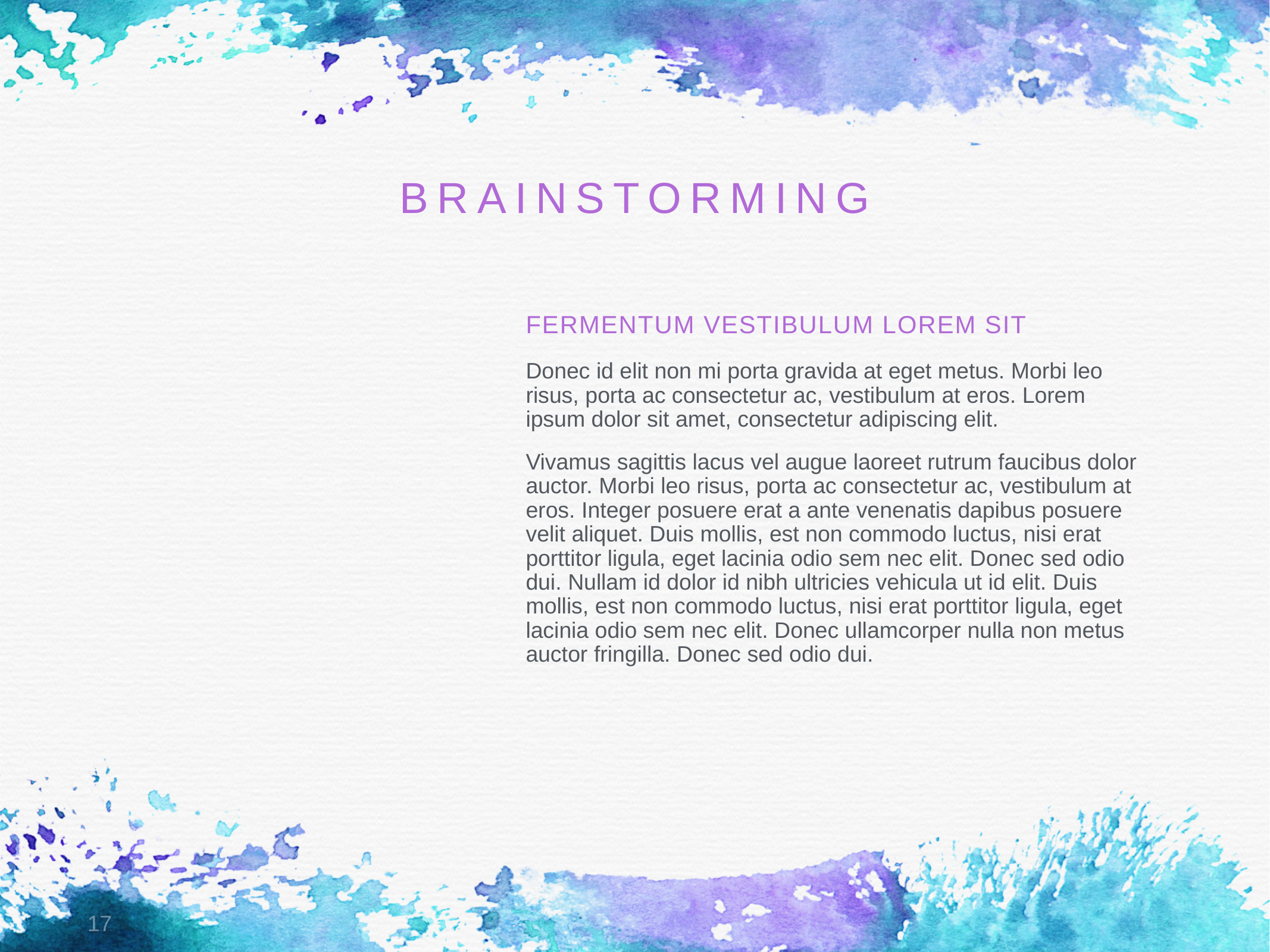

# BRAINSTORMING

Fermentum Vestibulum Lorem Sit

Donec id elit non mi porta gravida at eget metus. Morbi leo risus, porta ac consectetur ac, vestibulum at eros. Lorem ipsum dolor sit amet, consectetur adipiscing elit.
Vivamus sagittis lacus vel augue laoreet rutrum faucibus dolor auctor. Morbi leo risus, porta ac consectetur ac, vestibulum at eros. Integer posuere erat a ante venenatis dapibus posuere velit aliquet. Duis mollis, est non commodo luctus, nisi erat porttitor ligula, eget lacinia odio sem nec elit. Donec sed odio dui. Nullam id dolor id nibh ultricies vehicula ut id elit. Duis mollis, est non commodo luctus, nisi erat porttitor ligula, eget lacinia odio sem nec elit. Donec ullamcorper nulla non metus auctor fringilla. Donec sed odio dui.
17